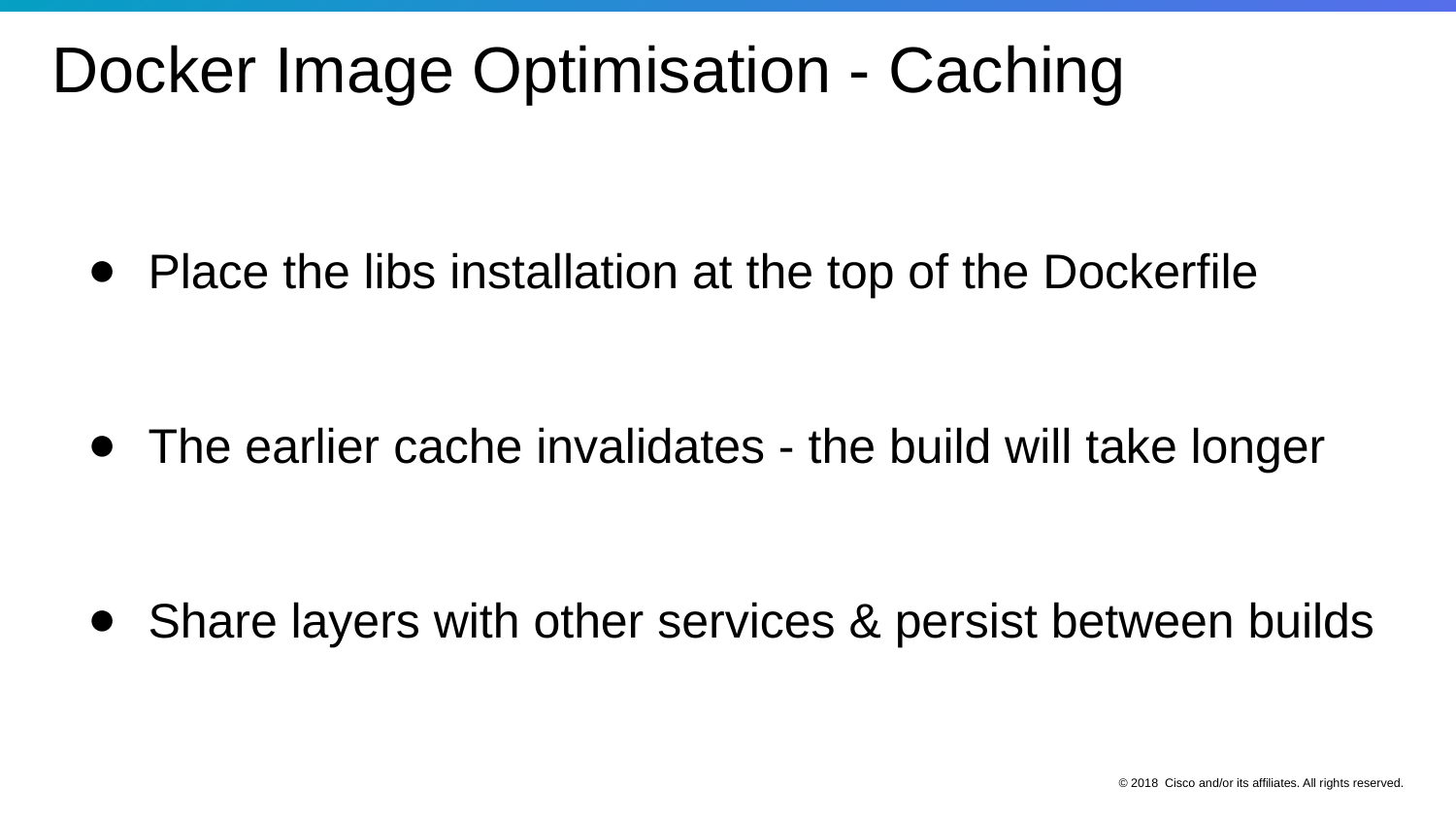

Place the libs installation at the top of the Dockerfile

The earlier cache invalidates - the build will take longer

Share layers with other services & persist between builds

Docker Image Optimisation - Caching
© 2018  Cisco and/or its affiliates. All rights reserved.